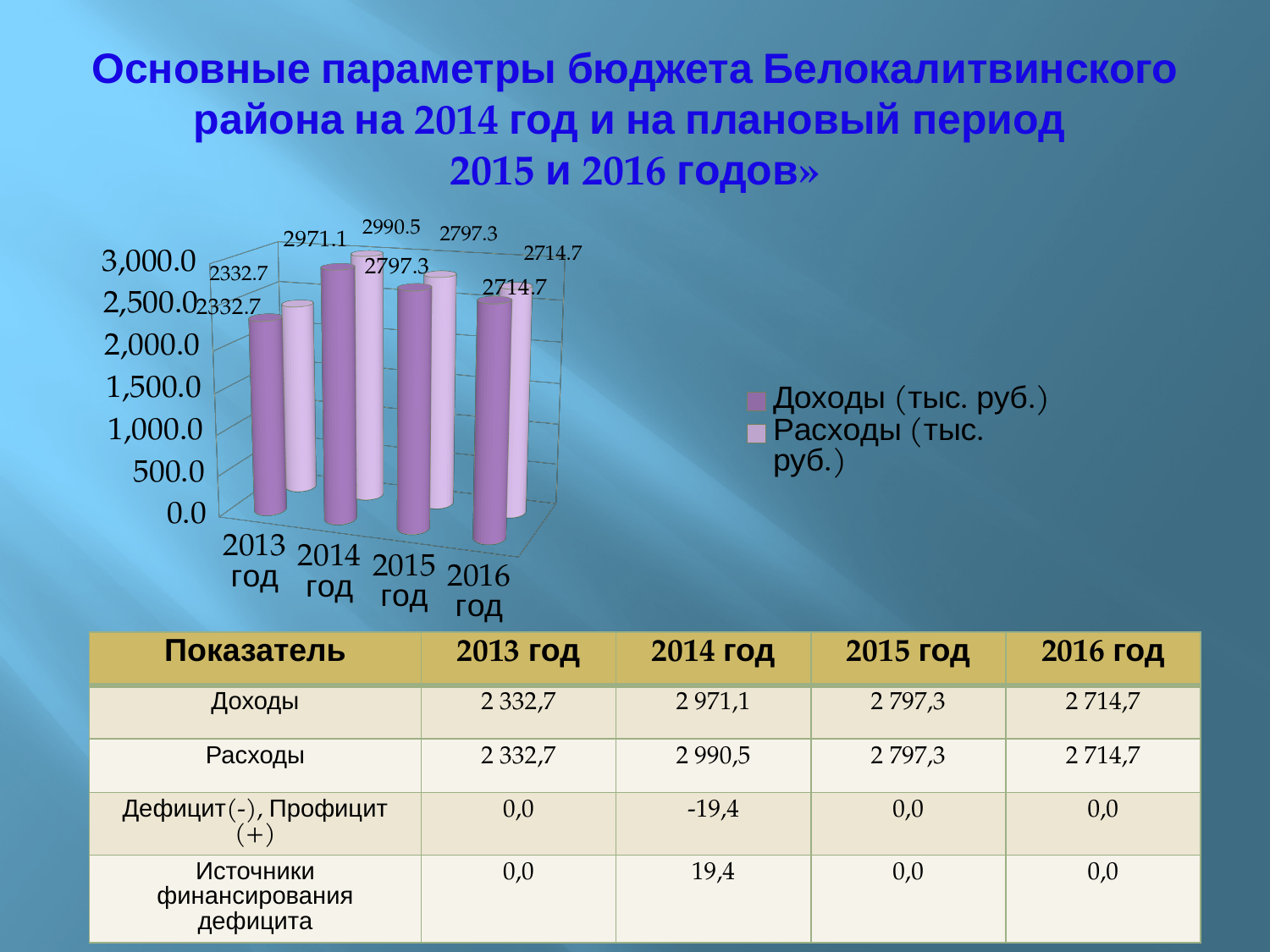

# Основные параметры бюджета Белокалитвинского района на 2014 год и на плановый период 2015 и 2016 годов»

[unsupported chart]

| Показатель | 2013 год | 2014 год | 2015 год | 2016 год |
| --- | --- | --- | --- | --- |
| Доходы | 2 332,7 | 2 971,1 | 2 797,3 | 2 714,7 |
| Расходы | 2 332,7 | 2 990,5 | 2 797,3 | 2 714,7 |
| Дефицит(-), Профицит (+) | 0,0 | -19,4 | 0,0 | 0,0 |
| Источники финансирования дефицита | 0,0 | 19,4 | 0,0 | 0,0 |